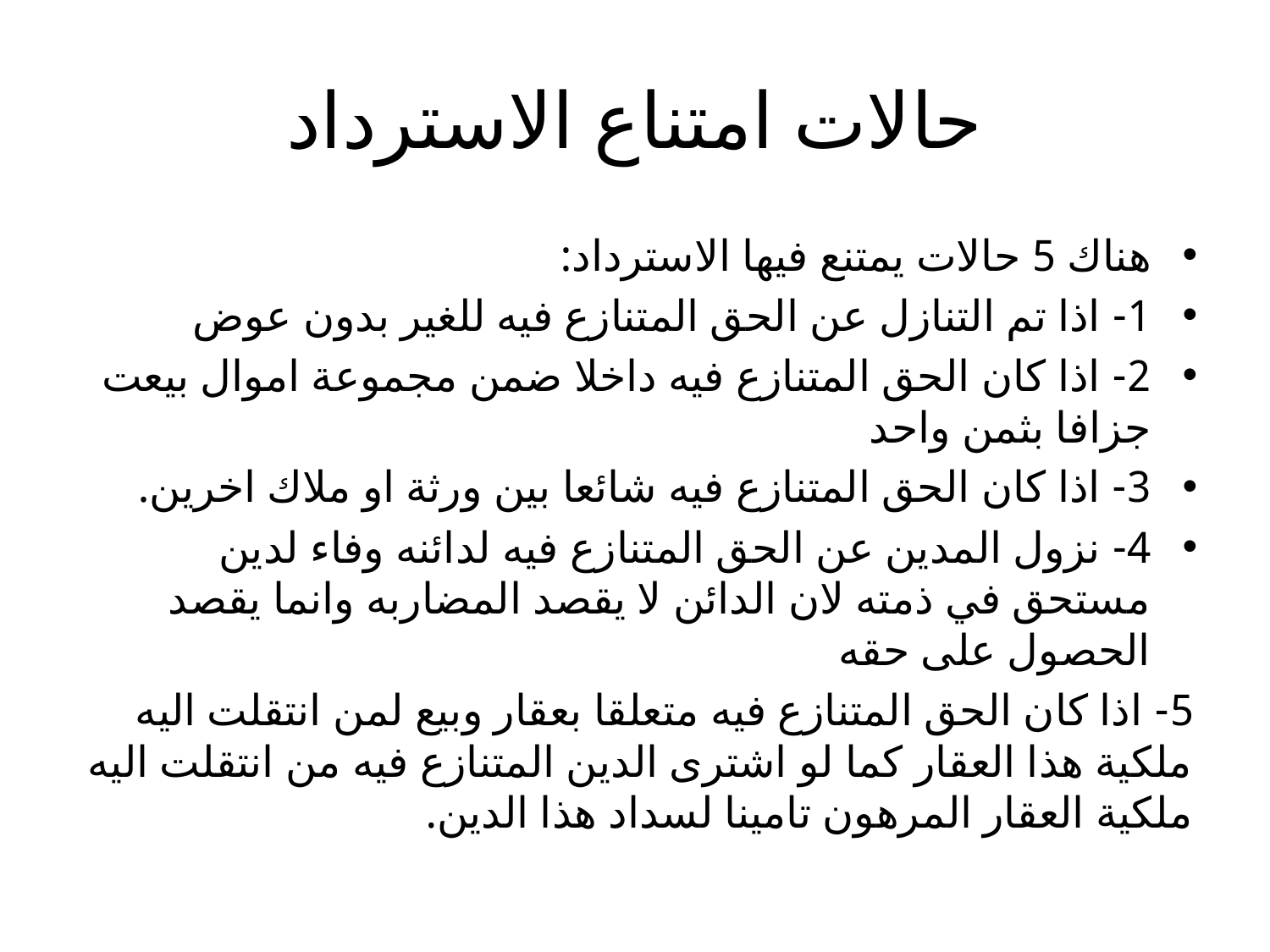

# حالات امتناع الاسترداد
هناك 5 حالات يمتنع فيها الاسترداد:
1- اذا تم التنازل عن الحق المتنازع فيه للغير بدون عوض
2- اذا كان الحق المتنازع فيه داخلا ضمن مجموعة اموال بيعت جزافا بثمن واحد
3- اذا كان الحق المتنازع فيه شائعا بين ورثة او ملاك اخرين.
4- نزول المدين عن الحق المتنازع فيه لدائنه وفاء لدين مستحق في ذمته لان الدائن لا يقصد المضاربه وانما يقصد الحصول على حقه
5- اذا كان الحق المتنازع فيه متعلقا بعقار وبيع لمن انتقلت اليه ملكية هذا العقار كما لو اشترى الدين المتنازع فيه من انتقلت اليه ملكية العقار المرهون تامينا لسداد هذا الدين.